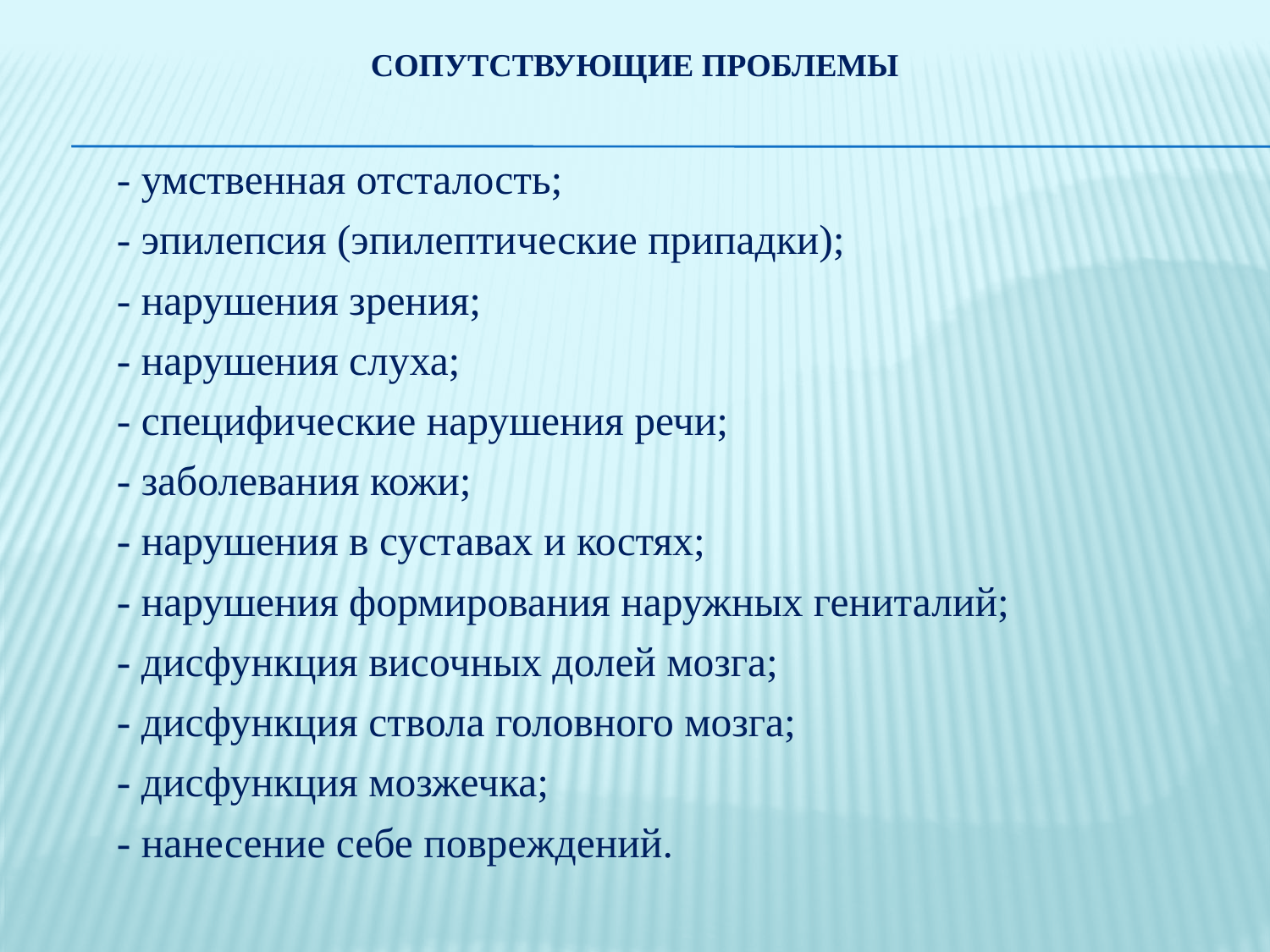

# Сопутствующие проблемы
- умственная отсталость;
- эпилепсия (эпилептические припадки);
- нарушения зрения;
- нарушения слуха;
- специфические нарушения речи;
- заболевания кожи;
- нарушения в суставах и костях;
- нарушения формирования наружных гениталий;
- дисфункция височных долей мозга;
- дисфункция ствола головного мозга;
- дисфункция мозжечка;
- нанесение себе повреждений.